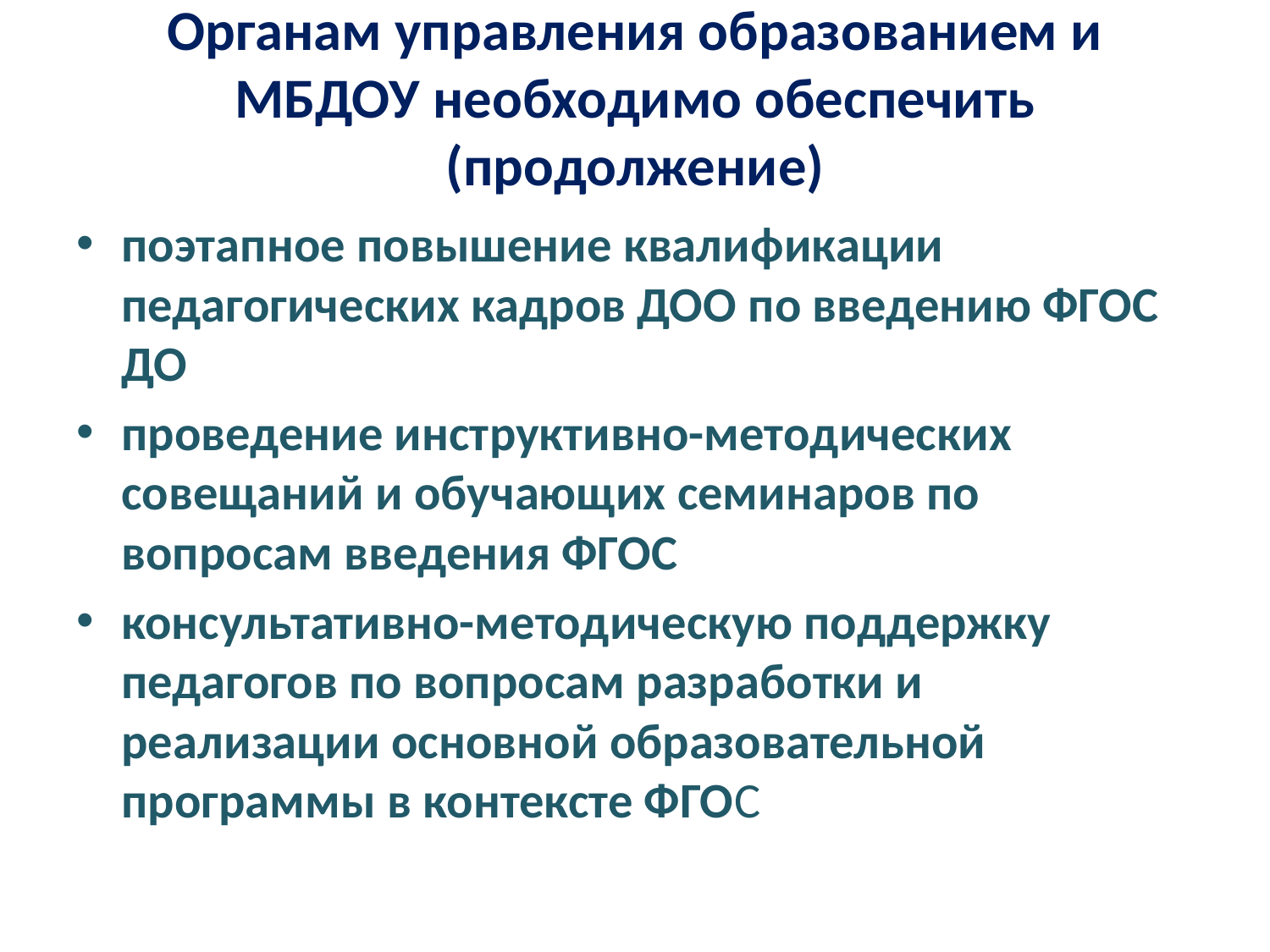

# Органам управления образованием и МБДОУ необходимо обеспечить (продолжение)
поэтапное повышение квалификации педагогических кадров ДОО по введению ФГОС ДО
проведение инструктивно-методических совещаний и обучающих семинаров по вопросам введения ФГОС
консультативно-методическую поддержку педагогов по вопросам разработки и реализации основной образовательной программы в контексте ФГОС